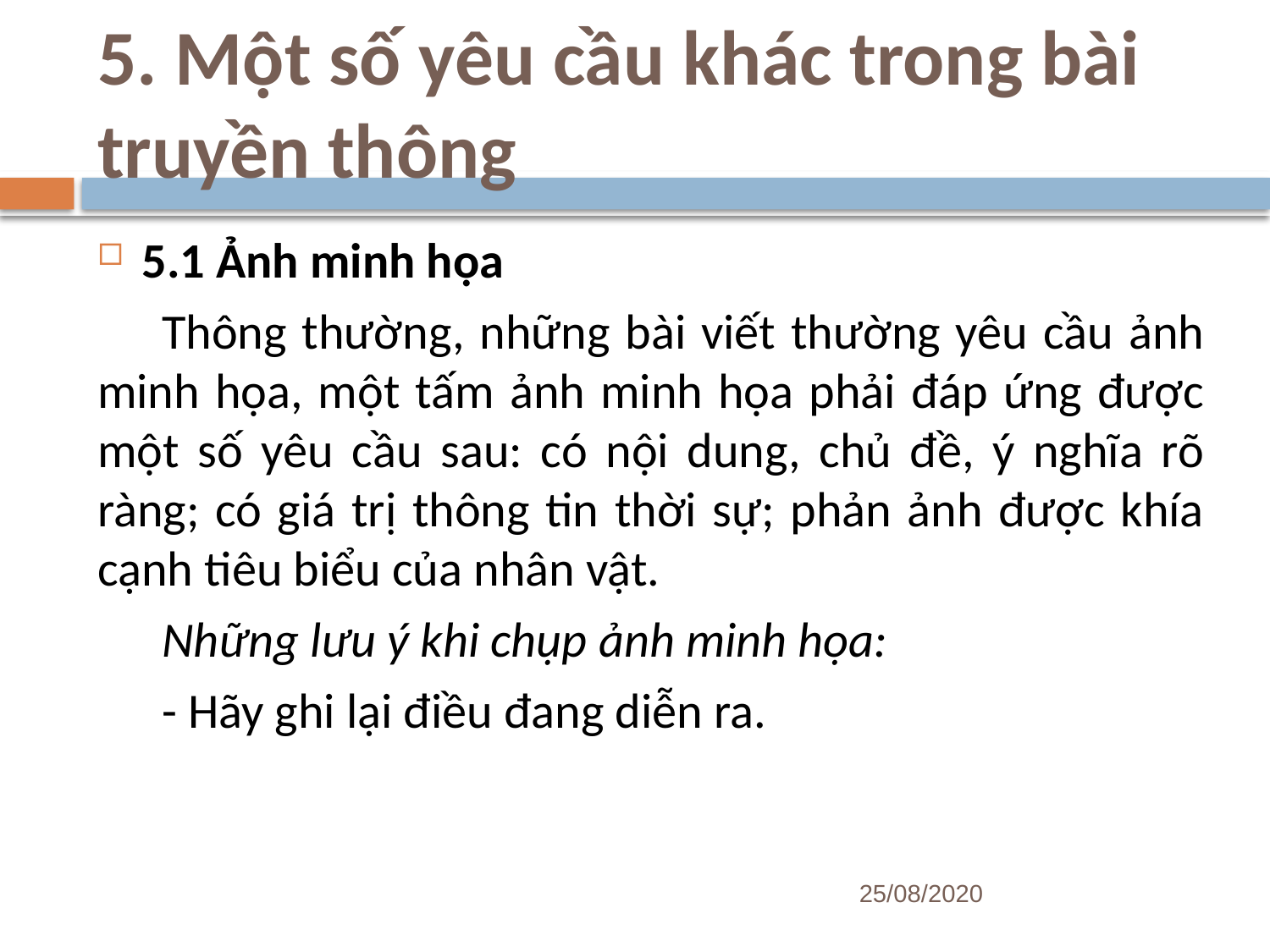

# 5. Một số yêu cầu khác trong bài truyền thông
5.1 Ảnh minh họa
Thông thường, những bài viết thường yêu cầu ảnh minh họa, một tấm ảnh minh họa phải đáp ứng được một số yêu cầu sau: có nội dung, chủ đề, ý nghĩa rõ ràng; có giá trị thông tin thời sự; phản ảnh được khía cạnh tiêu biểu của nhân vật.
Những lưu ý khi chụp ảnh minh họa:
- Hãy ghi lại điều đang diễn ra.

25/08/2020